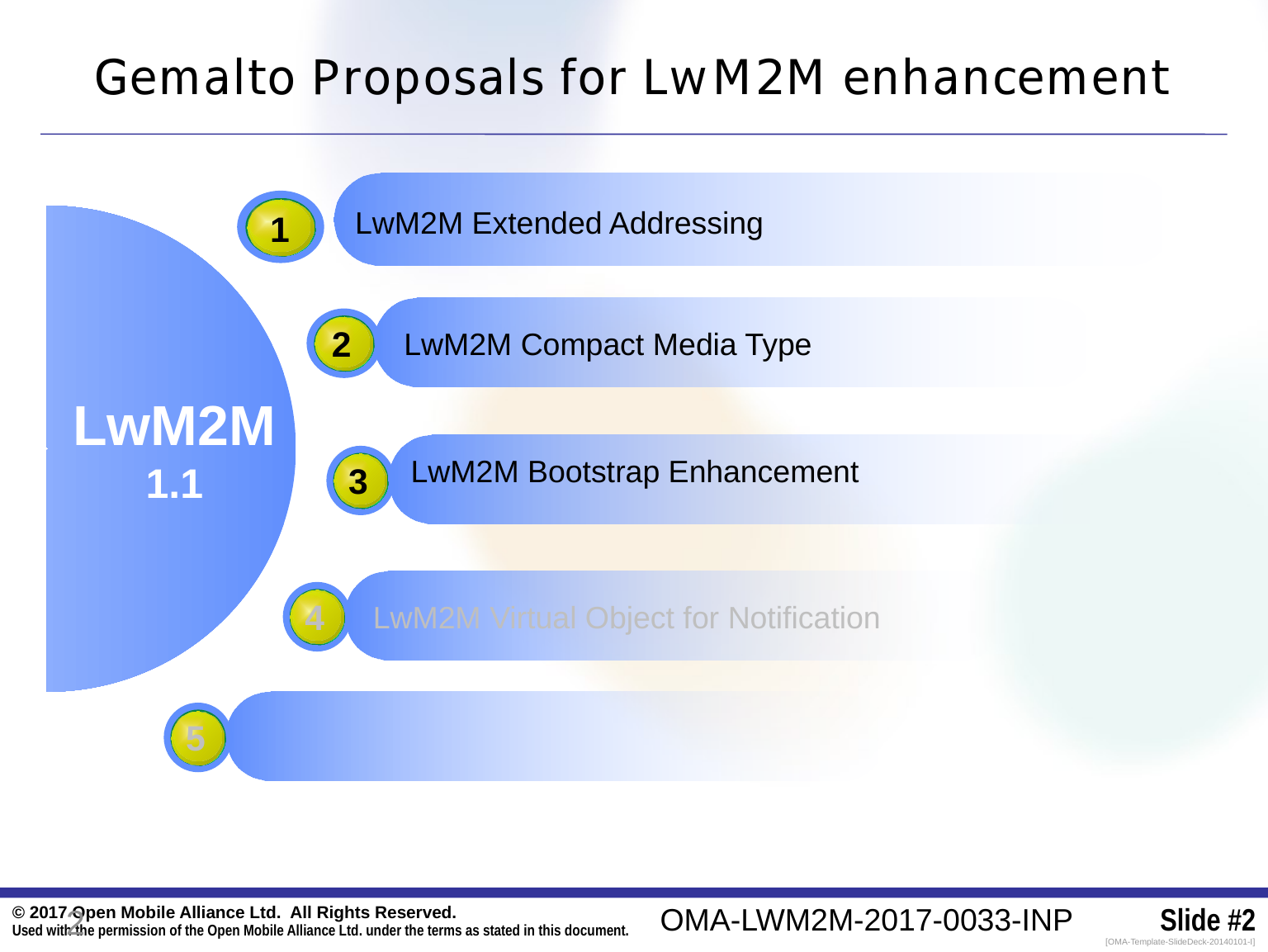

# Gemalto Proposals for LwM2M enhancement

1
LwM2M Extended Addressing

2
LwM2M Compact Media Type
LwM2M
1.1

3
LwM2M Bootstrap Enhancement

4
LwM2M Virtual Object for Notification

5

2